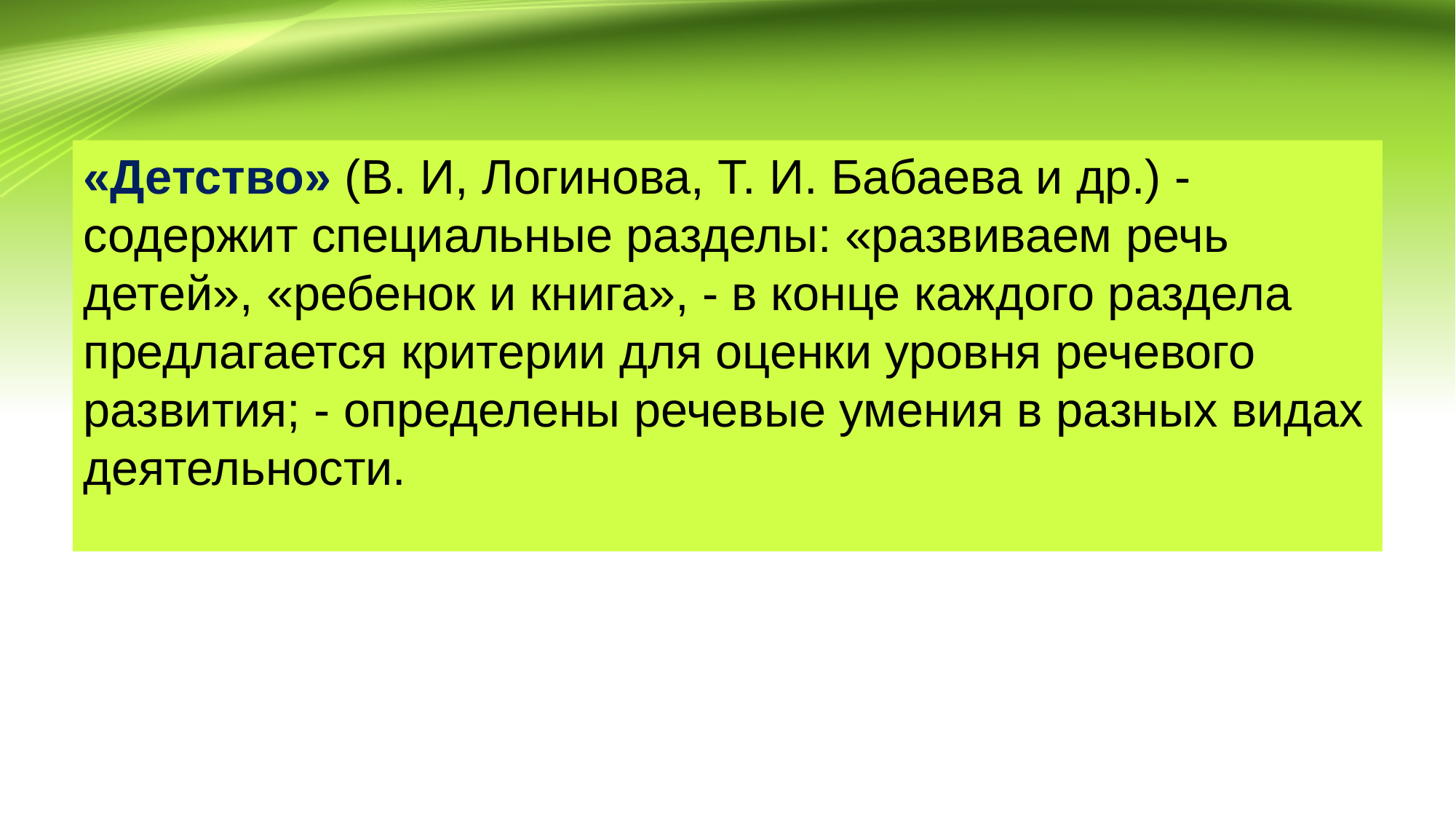

«Детство» (В. И, Логинова, Т. И. Бабаева и др.) - содержит специальные разделы: «развиваем речь детей», «ребенок и книга», - в конце каждого раздела предлагается критерии для оценки уровня речевого развития; - определены речевые умения в разных видах деятельности.